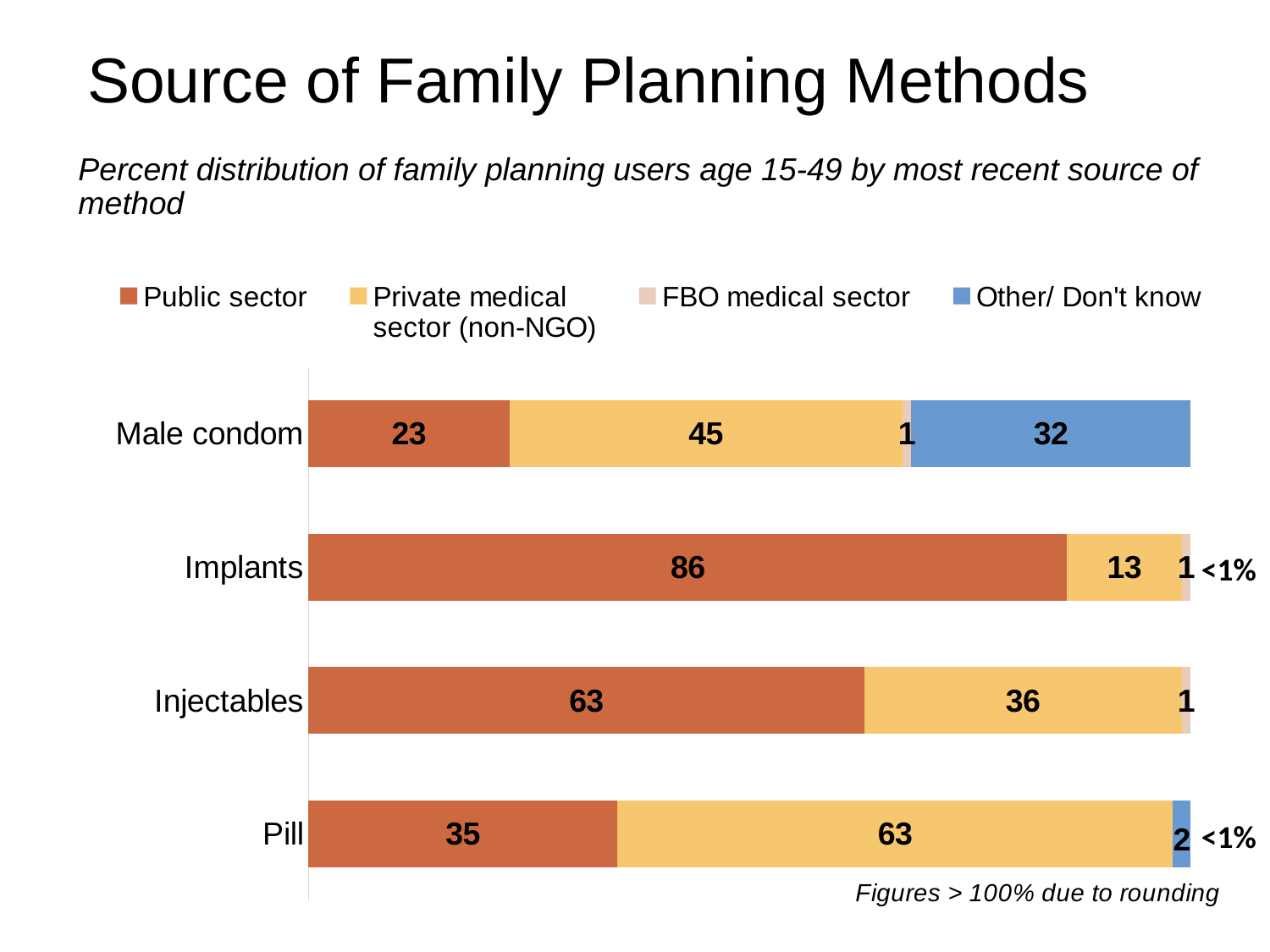

# Source of Family Planning Methods
Percent distribution of family planning users age 15-49 by most recent source of method

### Chart

| Category | Public sector | Private medical
sector (non-NGO) | FBO medical sector | Other/ Don't know |
|---|---|---|---|---|
| Pill | 35.0 | 63.0 | 0.0 | 2.0 |
| Injectables | 63.0 | 36.0 | 1.0 | 0.0 |
| Implants | 86.0 | 13.0 | 1.0 | 0.0 |
| Male condom | 23.0 | 45.0 | 1.0 | 32.0 |
<1%
<1%